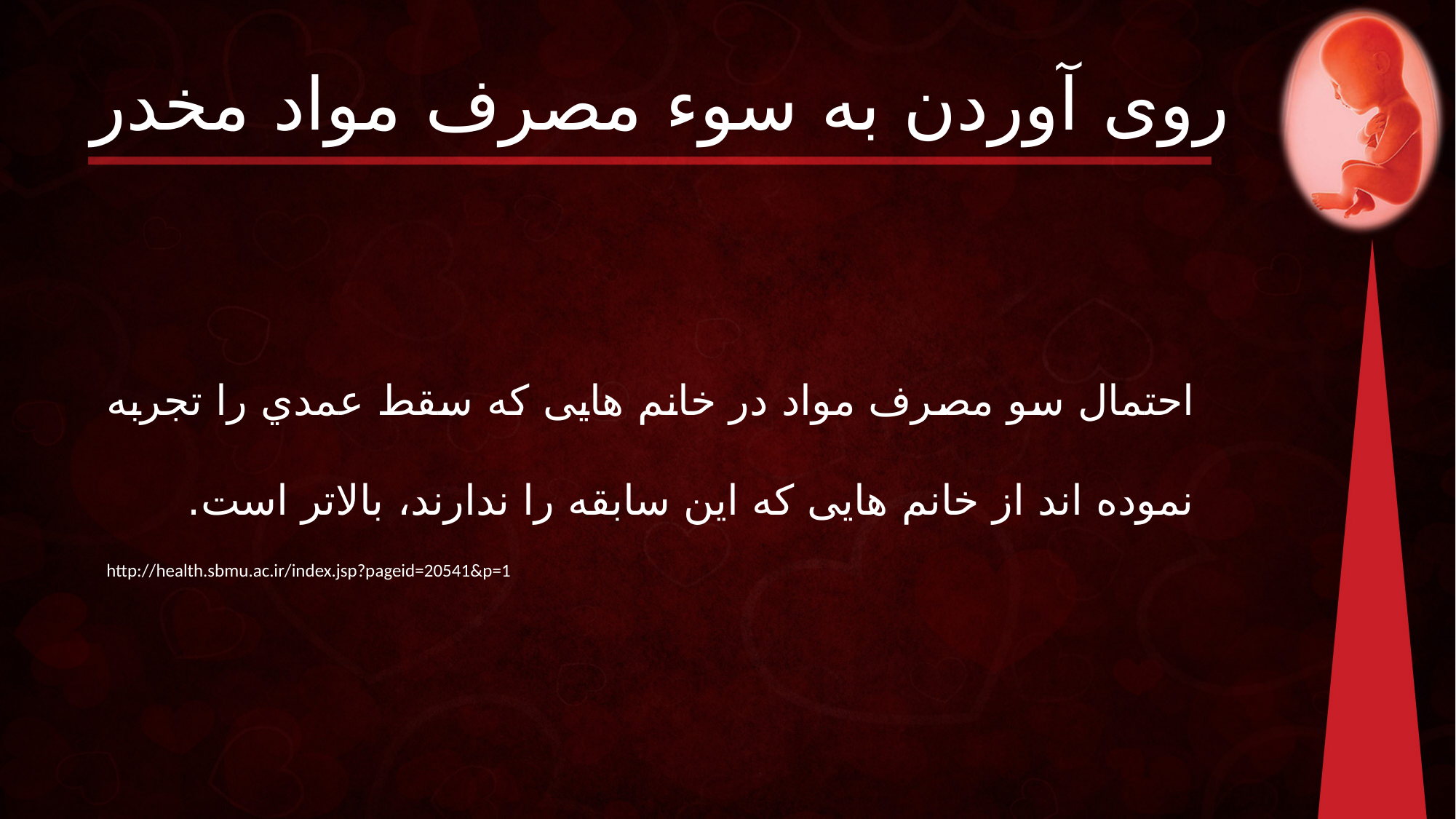

# روی آوردن به سوء مصرف مواد مخدر
احتمال سو مصرف مواد در خانم هایی که سقط عمدي را تجربه نموده اند از خانم هایی که این سابقه را ندارند، بالاتر است.
http://health.sbmu.ac.ir/index.jsp?pageid=20541&p=1